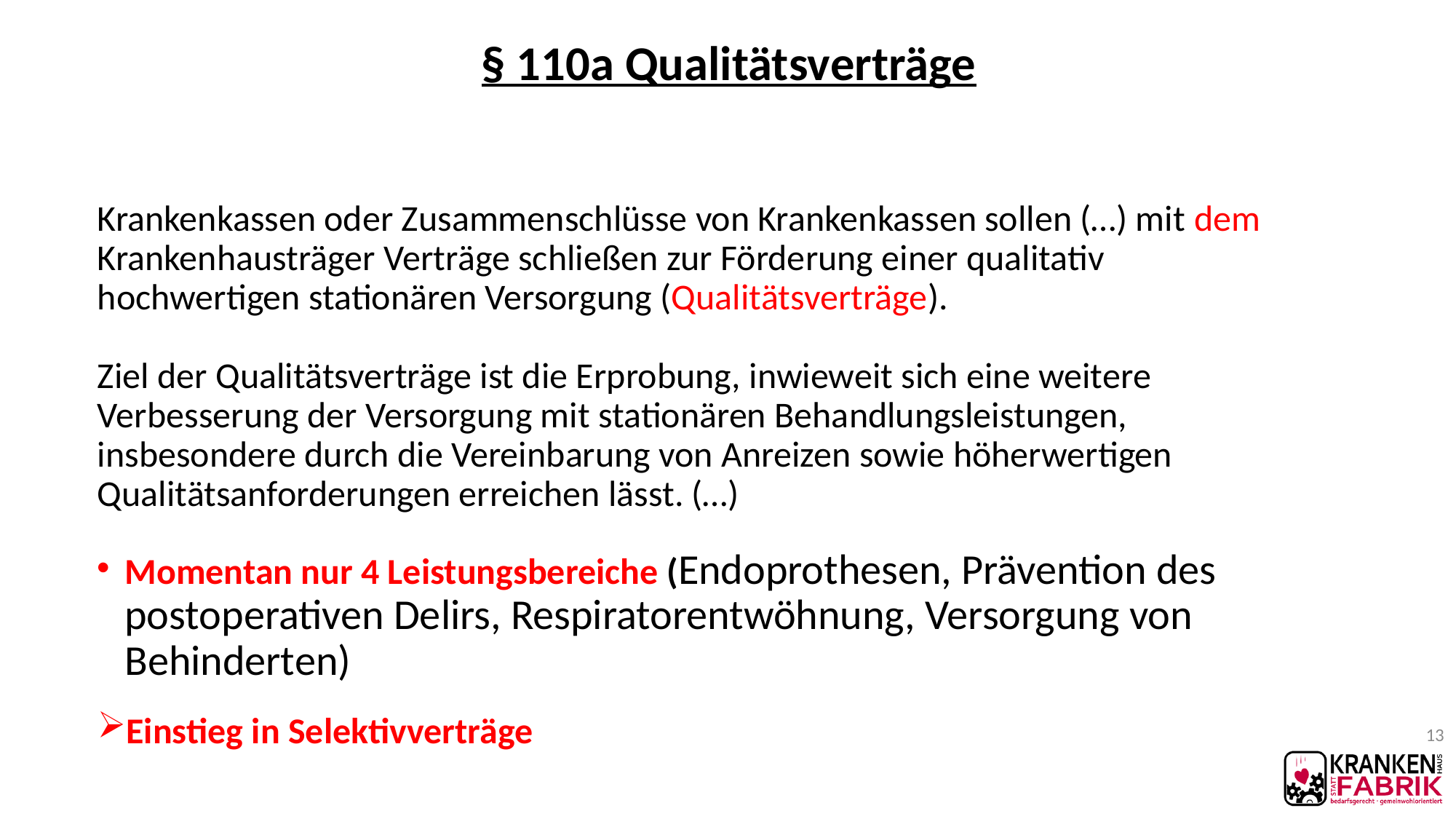

# § 110a Qualitätsverträge
Krankenkassen oder Zusammenschlüsse von Krankenkassen sollen (…) mit dem Krankenhausträger Verträge schließen zur Förderung einer qualitativ hochwertigen stationären Versorgung (Qualitätsverträge).
Ziel der Qualitätsverträge ist die Erprobung, inwieweit sich eine weitere Verbesserung der Versorgung mit stationären Behandlungsleistungen, insbesondere durch die Vereinbarung von Anreizen sowie höherwertigen Qualitätsanforderungen erreichen lässt. (…)
Momentan nur 4 Leistungsbereiche (Endoprothesen, Prävention des postoperativen Delirs, Respiratorentwöhnung, Versorgung von Behinderten)
Einstieg in Selektivverträge

13